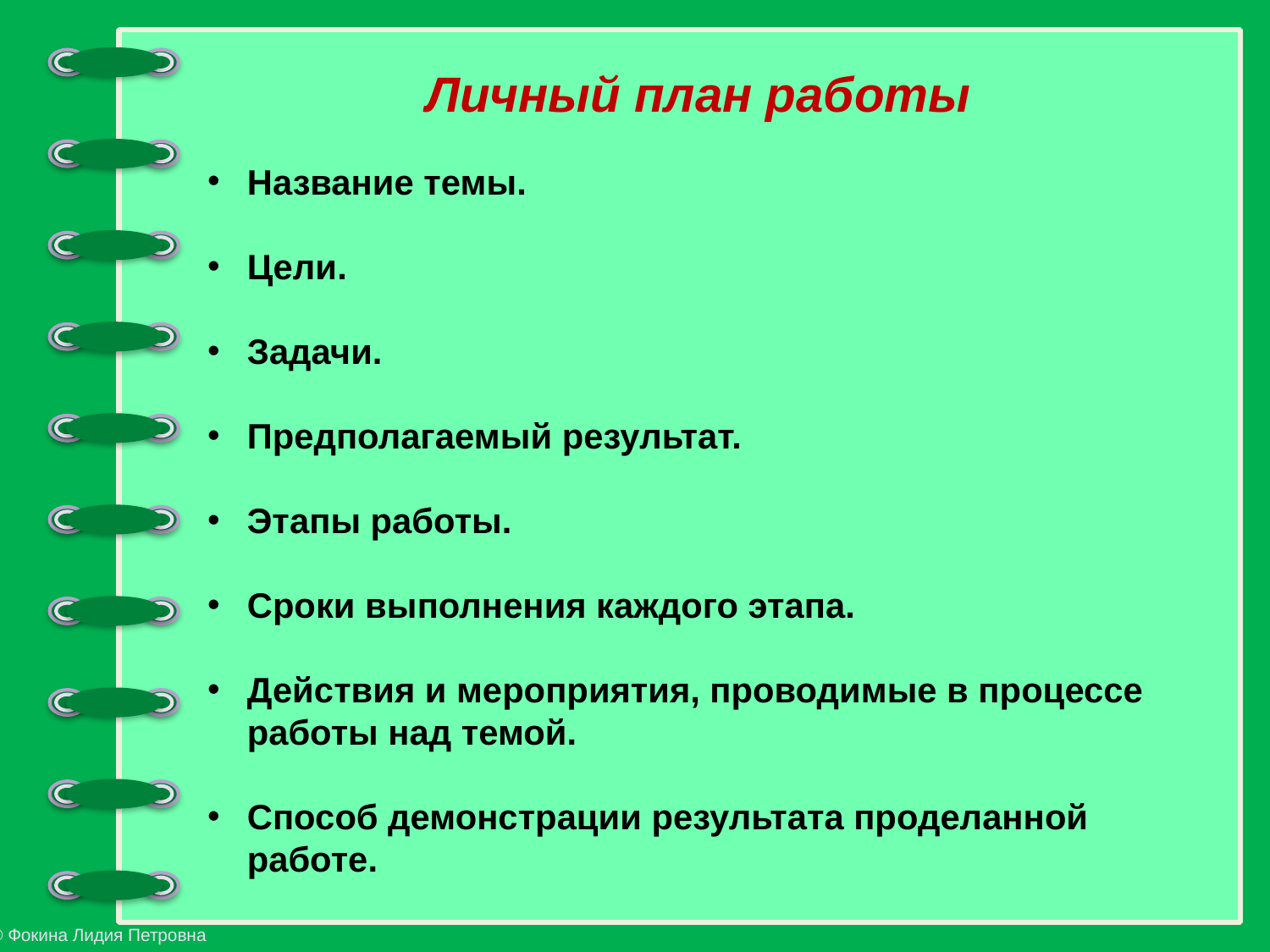

Личный план работы

Название темы.

Цели.

Задачи.

Предполагаемый результат.

Этапы работы.

Сроки выполнения каждого этапа.

Действия и мероприятия, проводимые в процессе работы над темой.

Способ демонстрации результата проделанной работе.